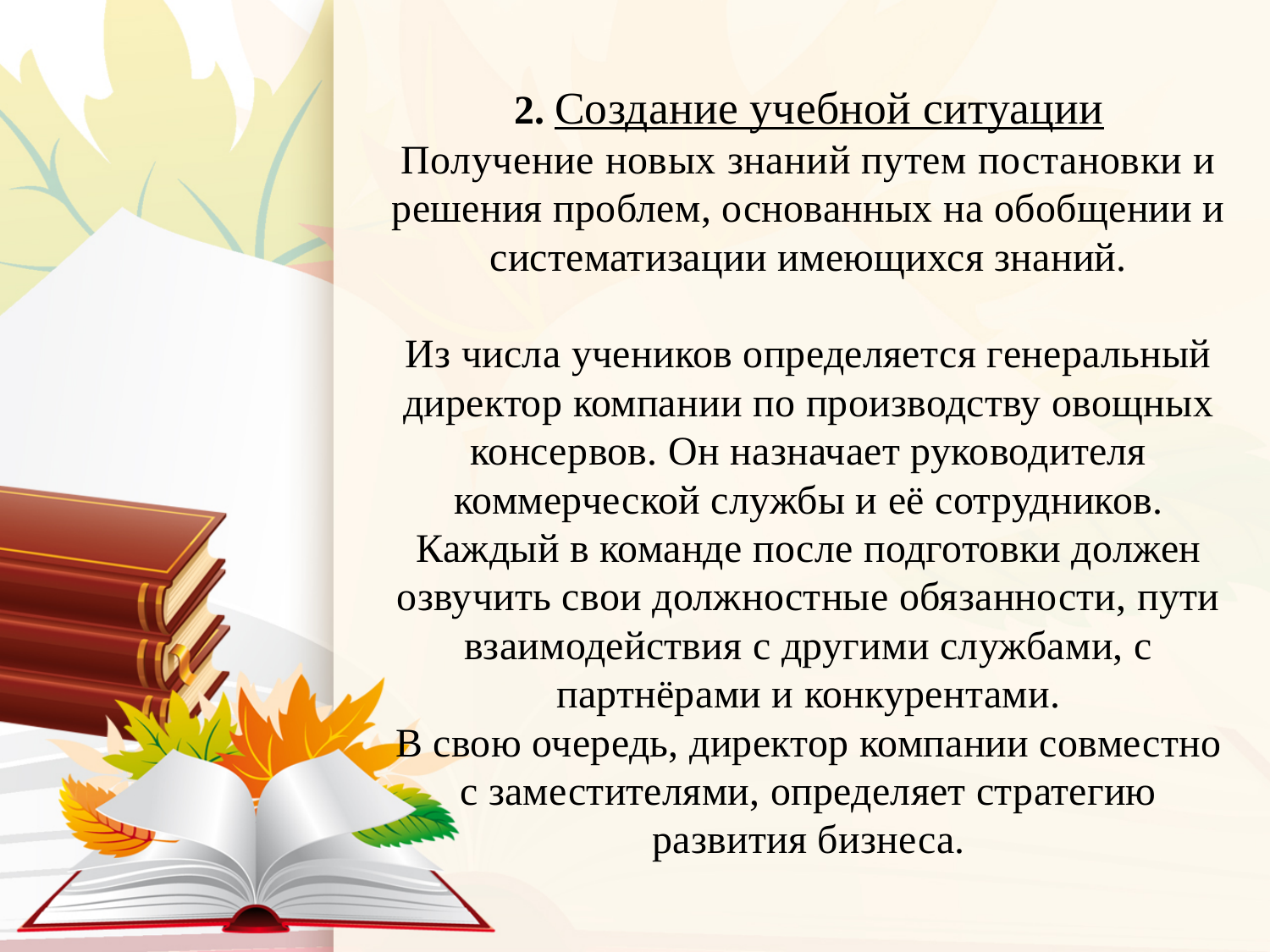

# 2. Создание учебной ситуации Получение новых знаний путем постановки и решения проблем, основанных на обобщении и систематизации имеющихся знаний. Из числа учеников определяется генеральный директор компании по производству овощных консервов. Он назначает руководителя коммерческой службы и её сотрудников. Каждый в команде после подготовки должен озвучить свои должностные обязанности, пути взаимодействия с другими службами, с партнёрами и конкурентами. В свою очередь, директор компании совместно с заместителями, определяет стратегию развития бизнеса.